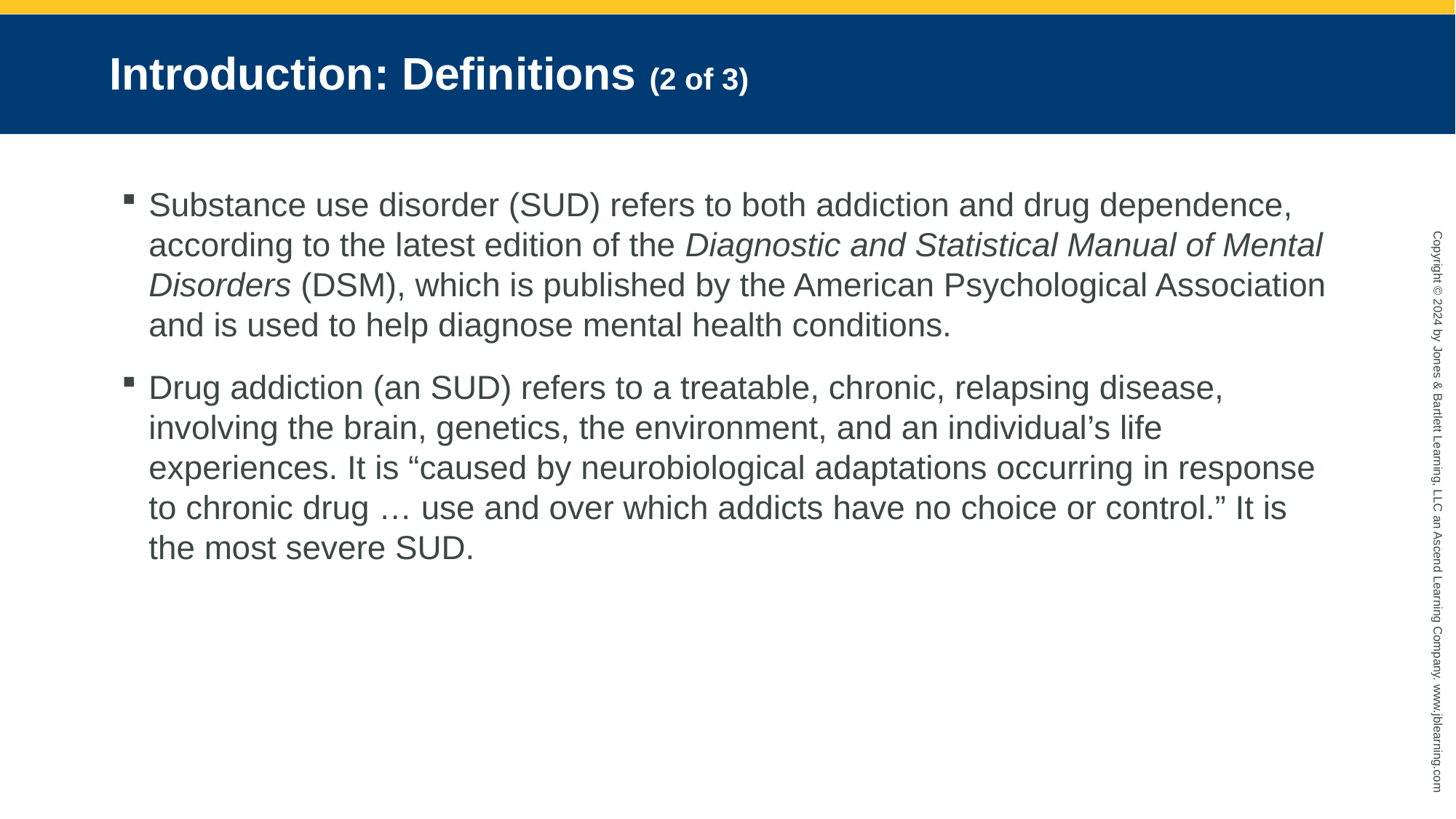

# Introduction: Definitions (2 of 3)
Substance use disorder (SUD) refers to both addiction and drug dependence, according to the latest edition of the Diagnostic and Statistical Manual of Mental Disorders (DSM), which is published by the American Psychological Association and is used to help diagnose mental health conditions.
Drug addiction (an SUD) refers to a treatable, chronic, relapsing disease, involving the brain, genetics, the environment, and an individual’s life experiences. It is “caused by neurobiological adaptations occurring in response to chronic drug … use and over which addicts have no choice or control.” It is the most severe SUD.